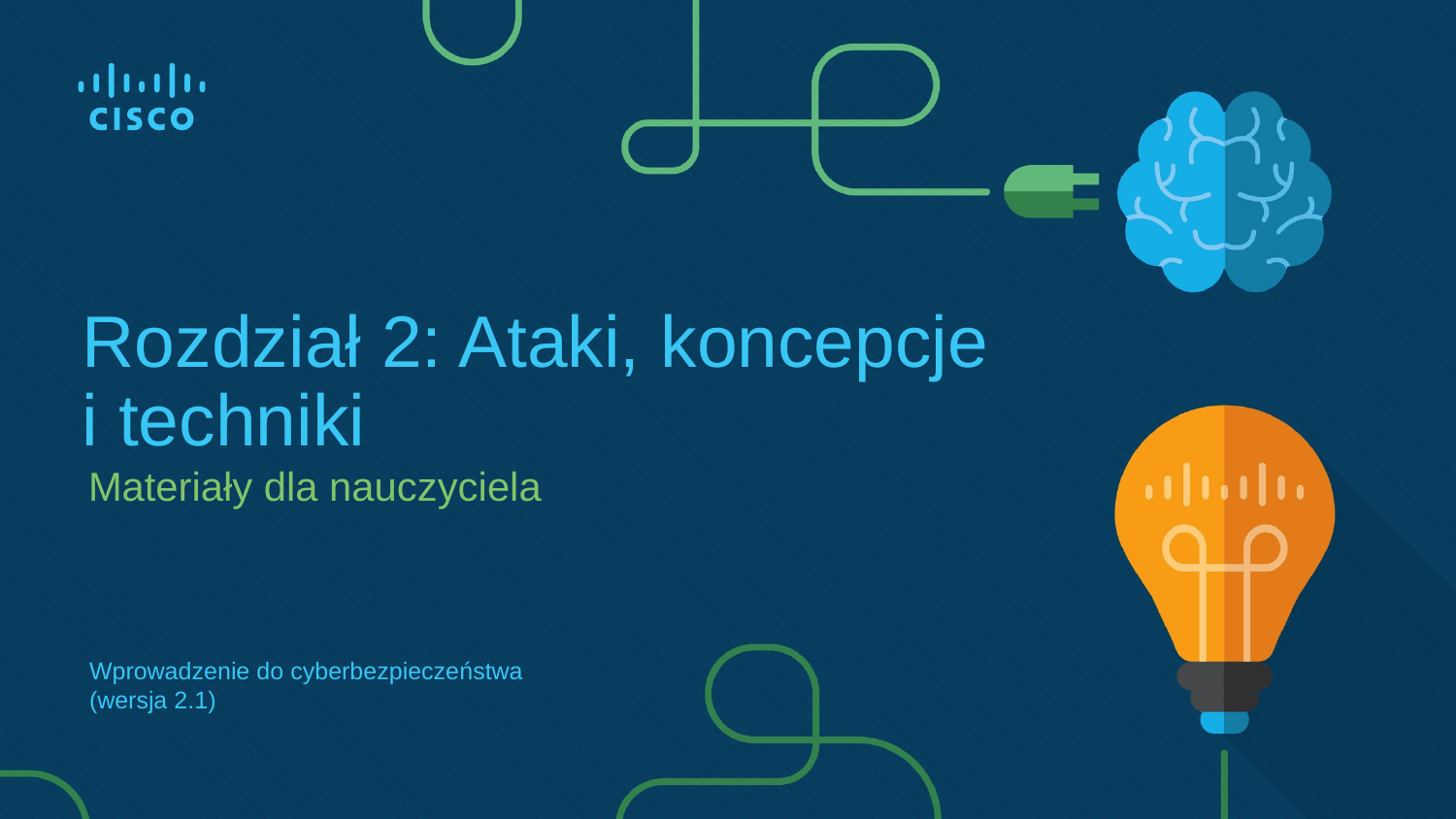

# Rozdział 2: Ataki, koncepcje i techniki
Materiały dla nauczyciela
Wprowadzenie do cyberbezpieczeństwa (wersja 2.1)